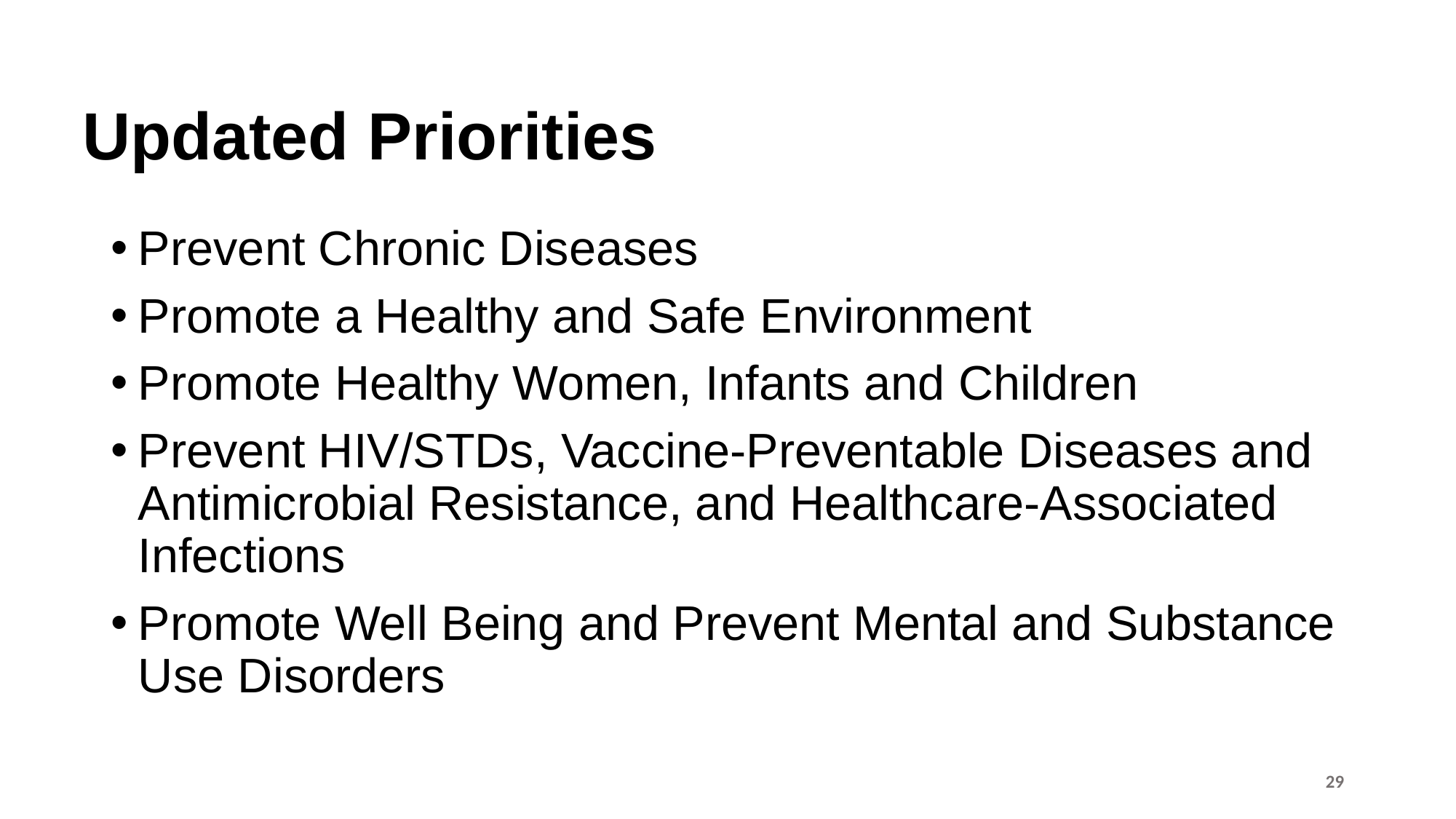

# Updated Priorities
Prevent Chronic Diseases
Promote a Healthy and Safe Environment
Promote Healthy Women, Infants and Children
Prevent HIV/STDs, Vaccine-Preventable Diseases and Antimicrobial Resistance, and Healthcare-Associated Infections
Promote Well Being and Prevent Mental and Substance Use Disorders

29